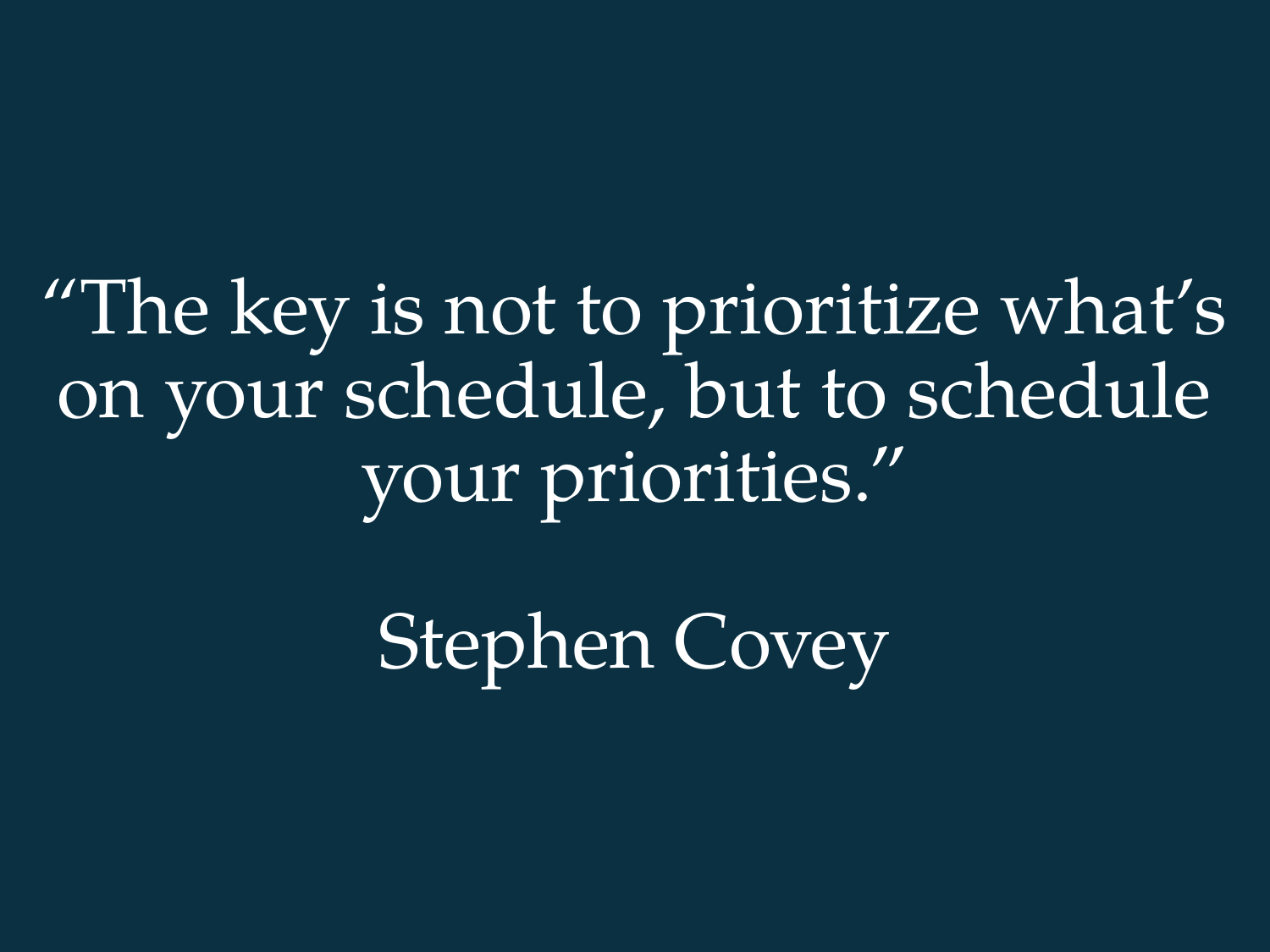

# “The key is not to prioritize what’s on your schedule, but to schedule your priorities.” Stephen Covey